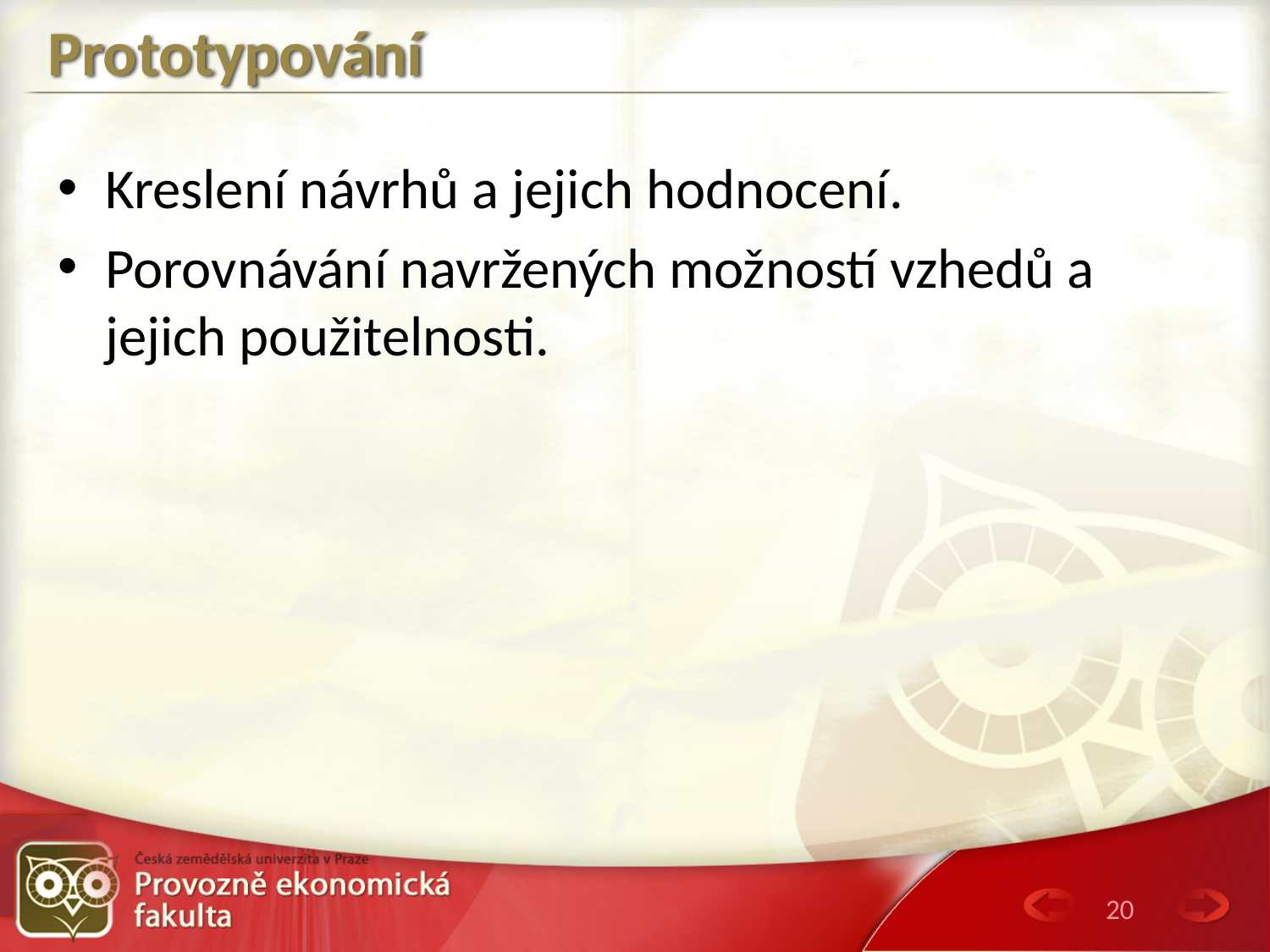

# Prototypování
Kreslení návrhů a jejich hodnocení.
Porovnávání navržených možností vzhedů a jejich použitelnosti.